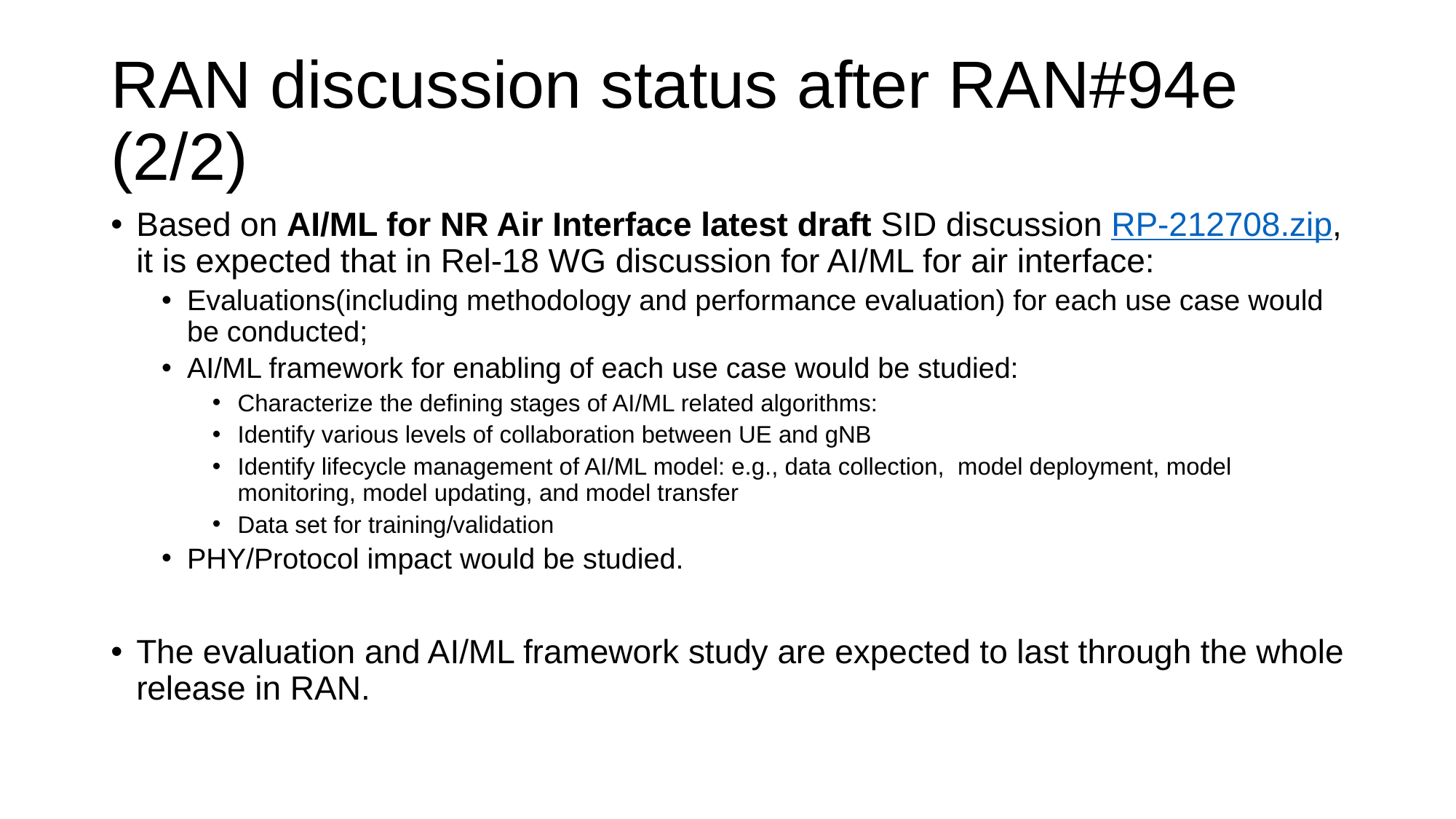

# RAN discussion status after RAN#94e (2/2)
Based on AI/ML for NR Air Interface latest draft SID discussion RP-212708.zip, it is expected that in Rel-18 WG discussion for AI/ML for air interface:
Evaluations(including methodology and performance evaluation) for each use case would be conducted;
AI/ML framework for enabling of each use case would be studied:
Characterize the defining stages of AI/ML related algorithms:
Identify various levels of collaboration between UE and gNB
Identify lifecycle management of AI/ML model: e.g., data collection,  model deployment, model monitoring, model updating, and model transfer
Data set for training/validation
PHY/Protocol impact would be studied.

The evaluation and AI/ML framework study are expected to last through the whole release in RAN.